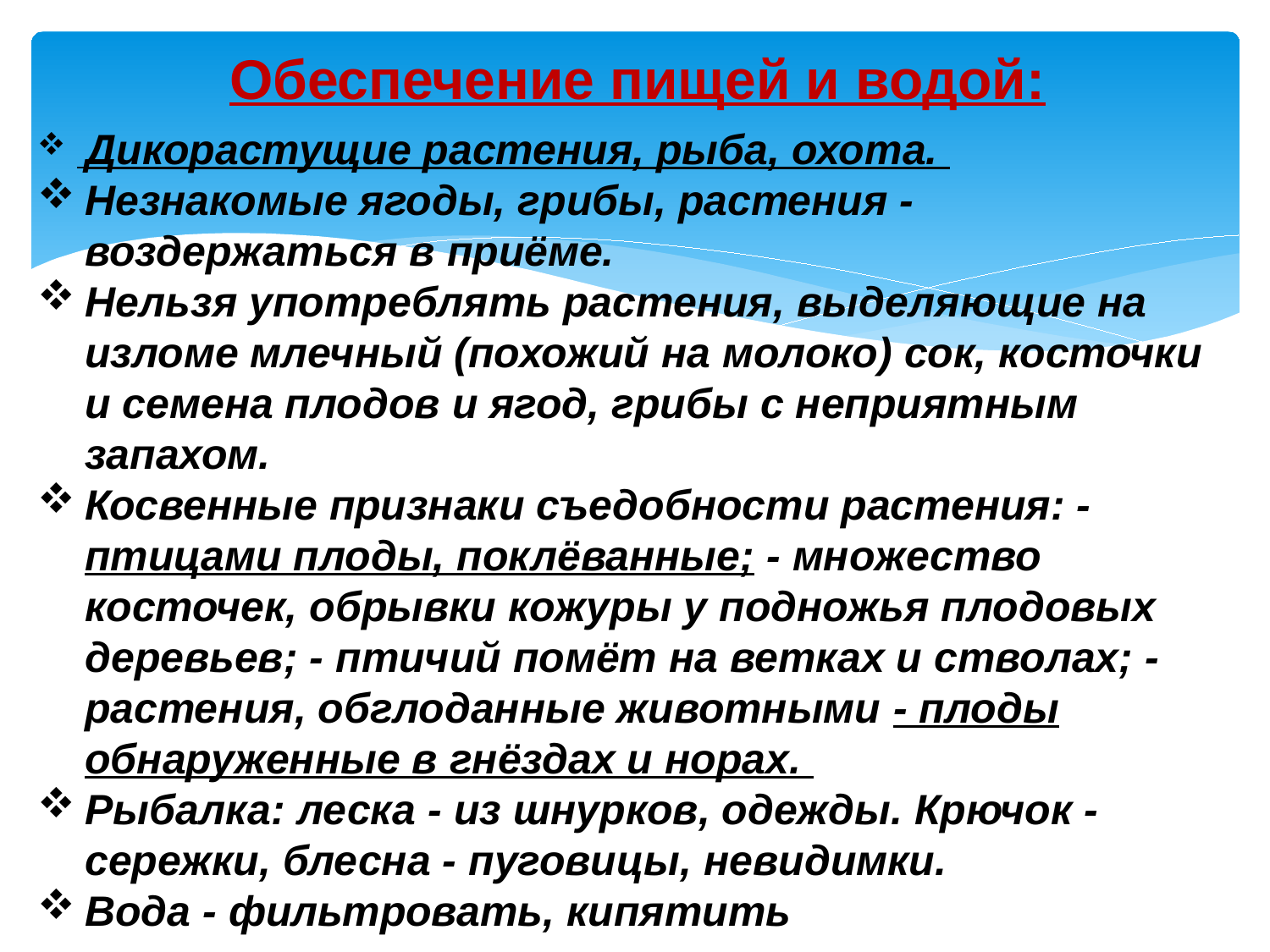

# Обеспечение пищей и водой:
 Дикорастущие растения, рыба, охота.
Незнакомые ягоды, грибы, растения - воздержаться в приёме.
Нельзя употреблять растения, выделяющие на изломе млечный (похожий на молоко) сок, косточки и семена плодов и ягод, грибы с неприятным запахом.
Косвенные признаки съедобности растения: - птицами плоды, поклёванные; - множество косточек, обрывки кожуры у подножья плодовых деревьев; - птичий помёт на ветках и стволах; - растения, обглоданные животными - плоды обнаруженные в гнёздах и норах.
Рыбалка: леска - из шнурков, одежды. Крючок - сережки, блесна - пуговицы, невидимки.
Вода - фильтровать, кипятить